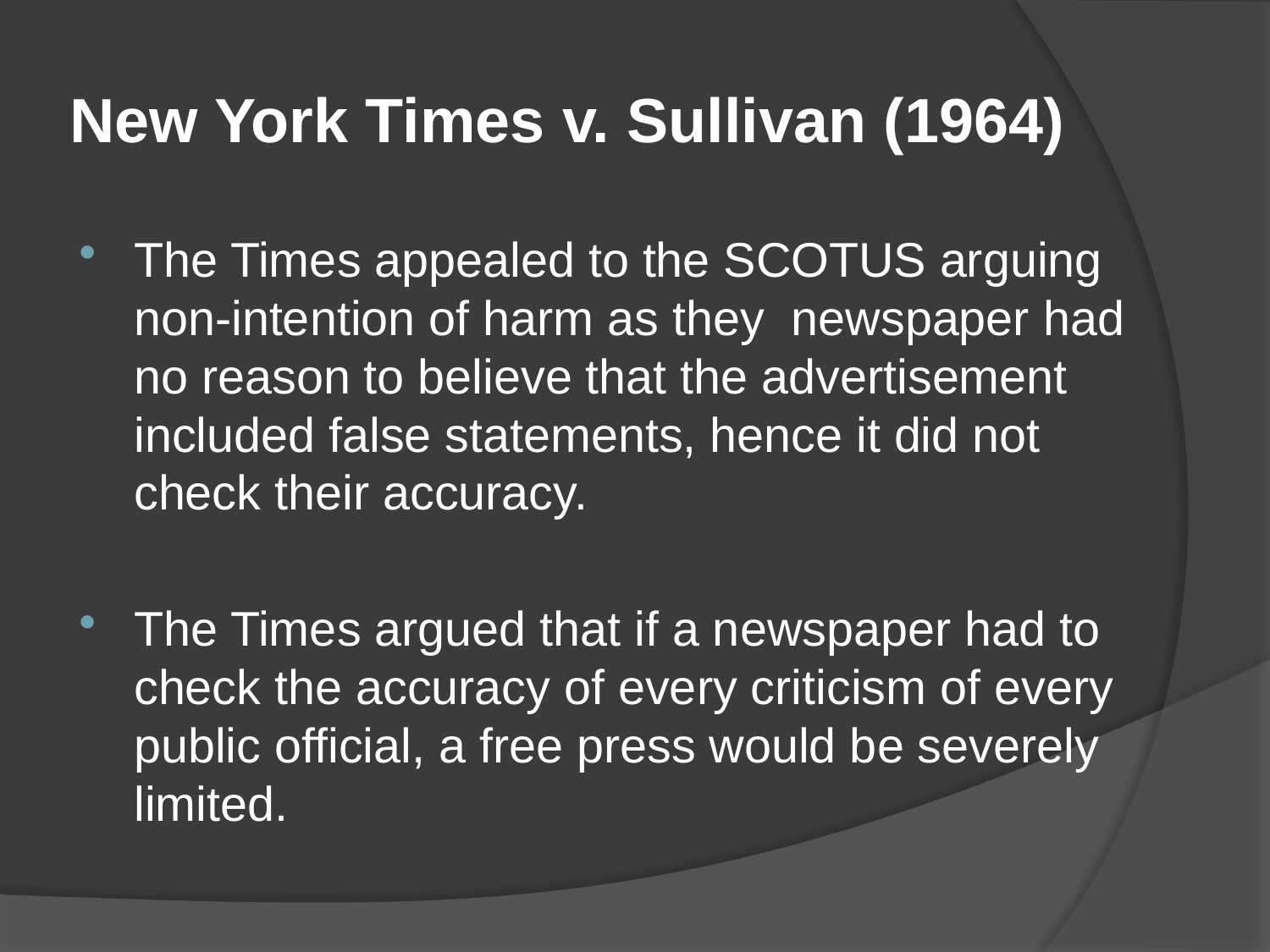

# New York Times v. Sullivan (1964)
The Times appealed to the SCOTUS arguing non-intention of harm as they  newspaper had no reason to believe that the advertisement included false statements, hence it did not check their accuracy.

The Times argued that if a newspaper had to check the accuracy of every criticism of every public official, a free press would be severely limited.